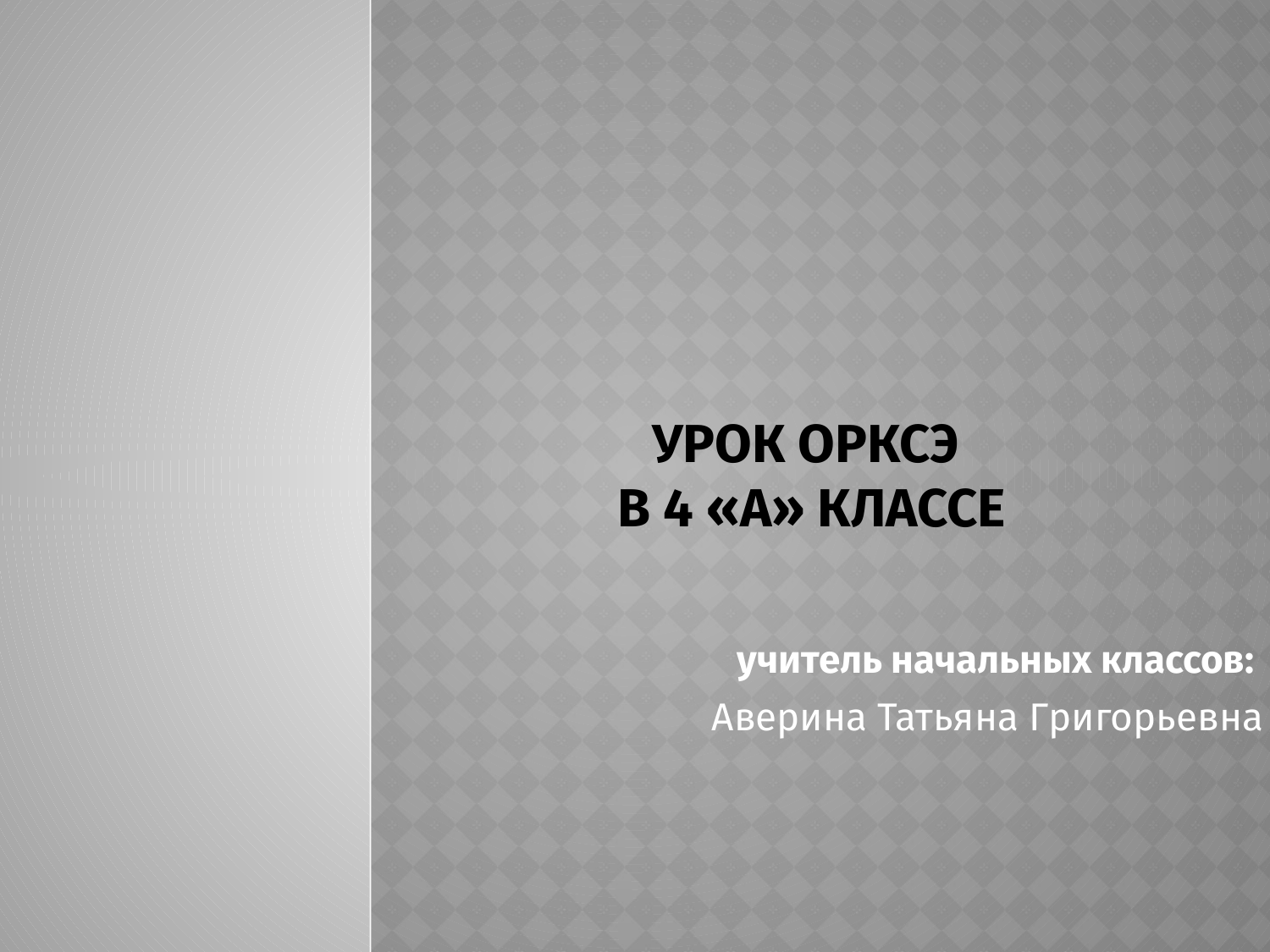

# Урок ОРКСЭ в 4 «А» классе
учитель начальных классов:
Аверина Татьяна Григорьевна